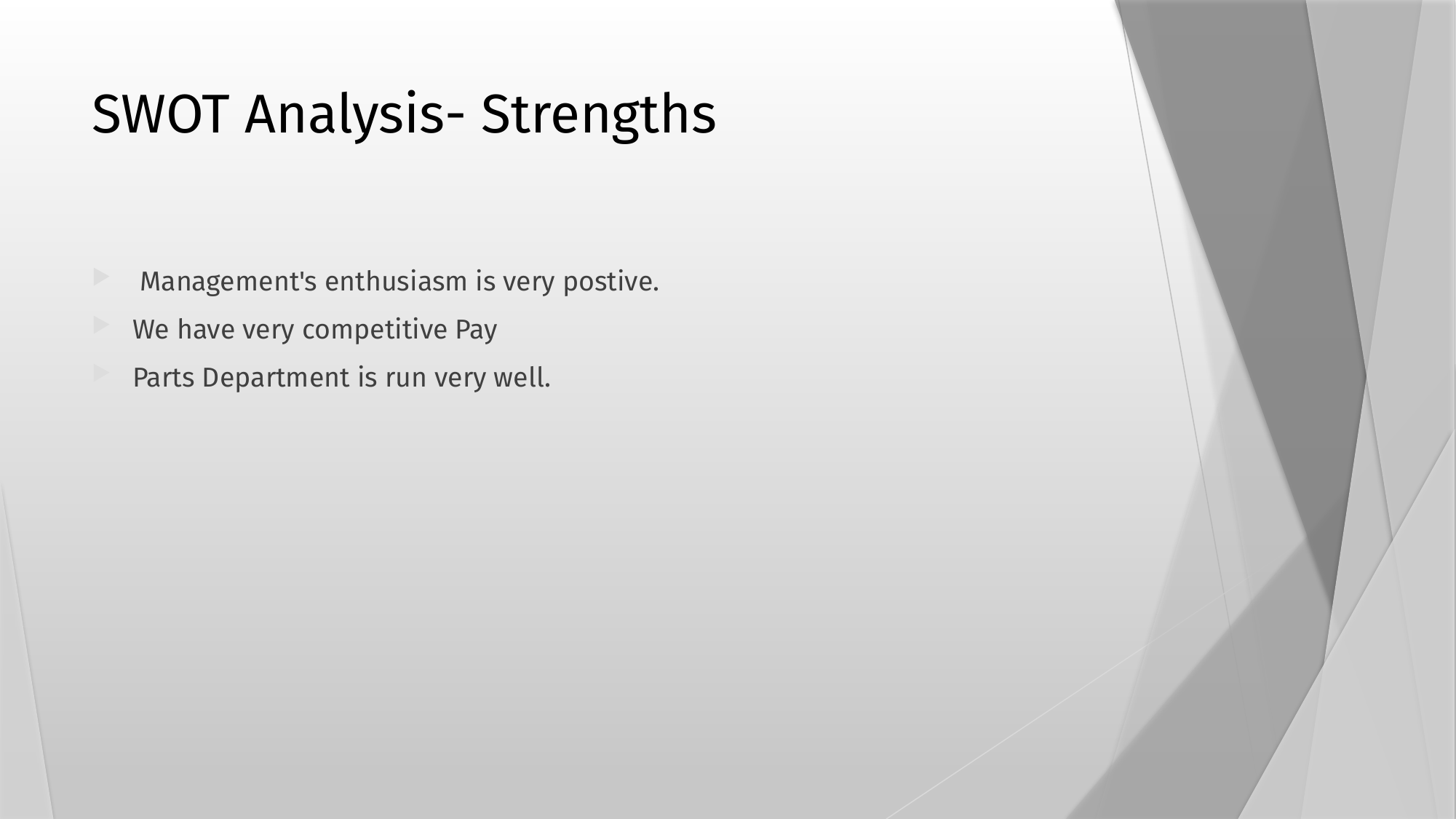

# SWOT Analysis- Strengths
 Management's enthusiasm is very postive.
We have very competitive Pay
Parts Department is run very well.